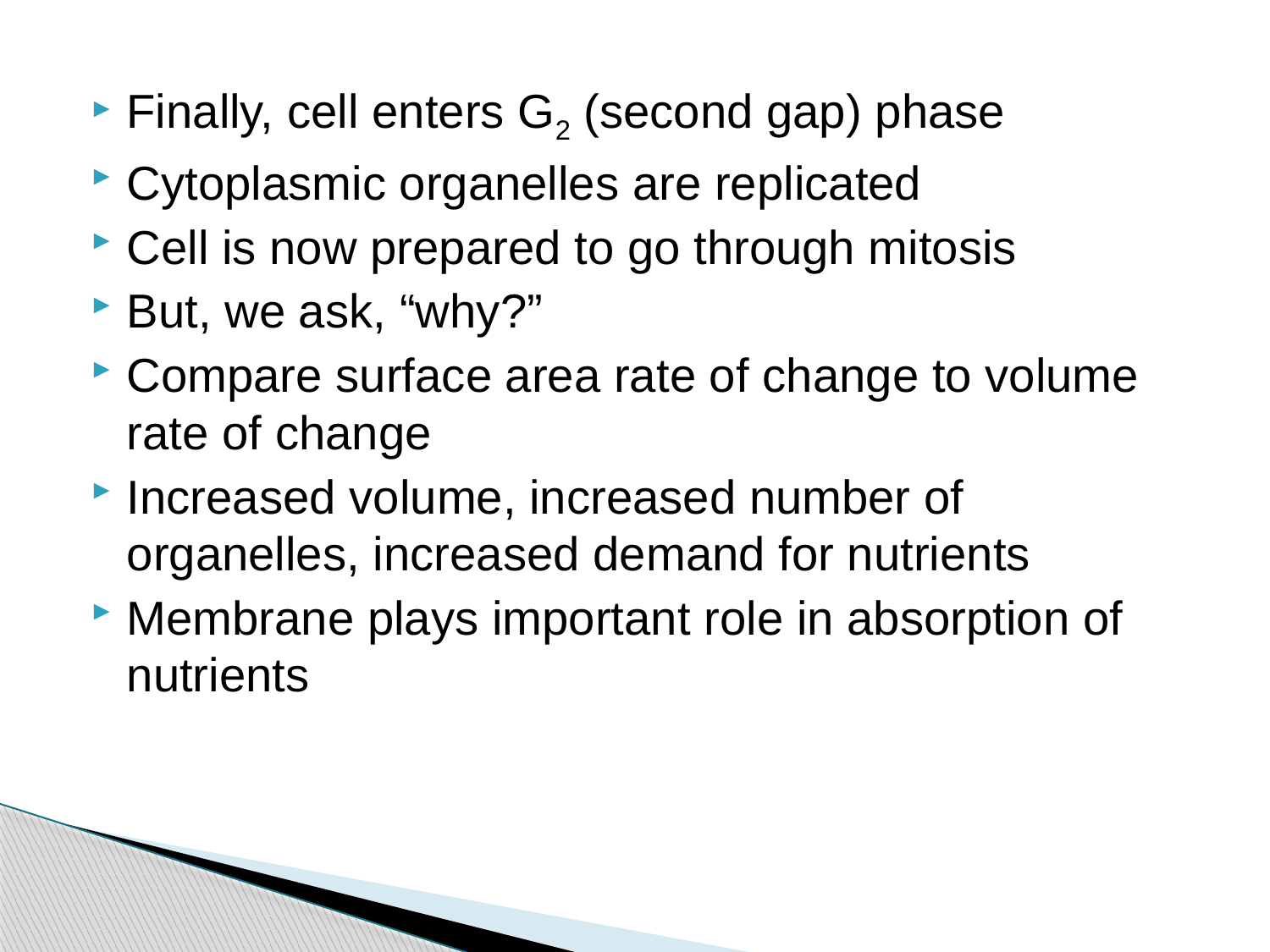

Finally, cell enters G2 (second gap) phase
Cytoplasmic organelles are replicated
Cell is now prepared to go through mitosis
But, we ask, “why?”
Compare surface area rate of change to volume rate of change
Increased volume, increased number of organelles, increased demand for nutrients
Membrane plays important role in absorption of nutrients